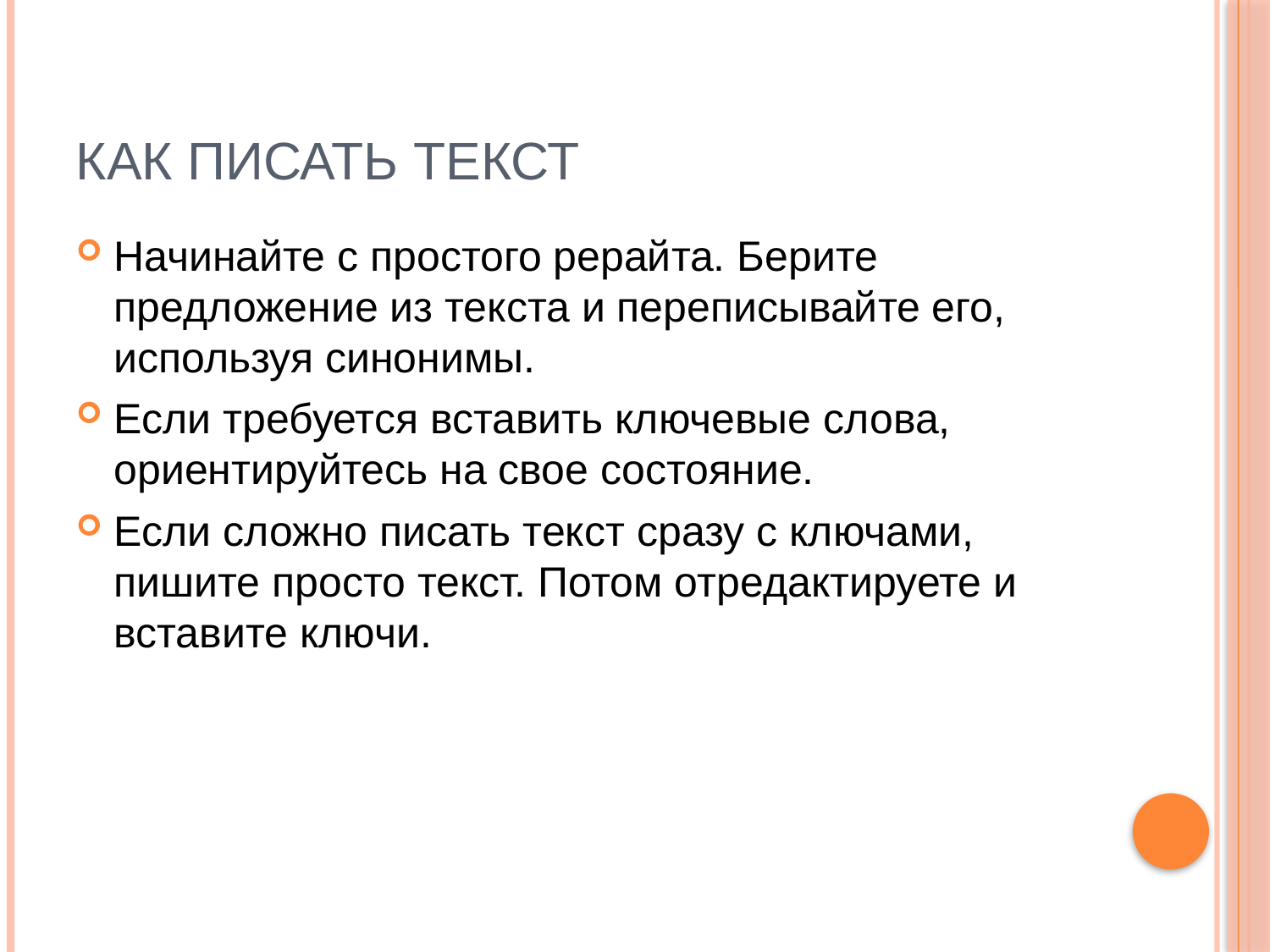

# Как писать текст
Начинайте с простого рерайта. Берите предложение из текста и переписывайте его, используя синонимы.
Если требуется вставить ключевые слова, ориентируйтесь на свое состояние.
Если сложно писать текст сразу с ключами, пишите просто текст. Потом отредактируете и вставите ключи.